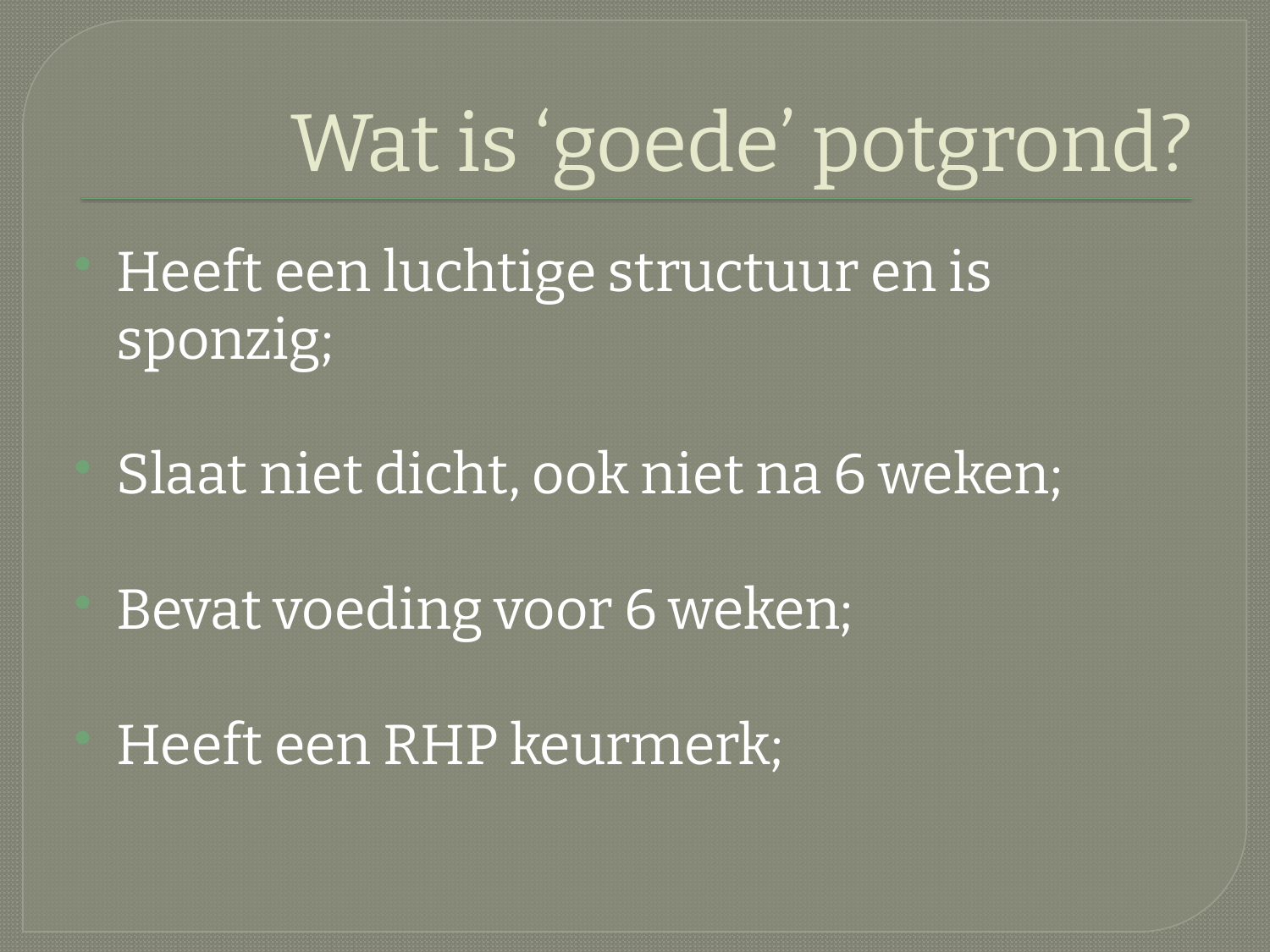

# Wat is ‘goede’ potgrond?
Heeft een luchtige structuur en is sponzig;

Slaat niet dicht, ook niet na 6 weken;

Bevat voeding voor 6 weken;

Heeft een RHP keurmerk;